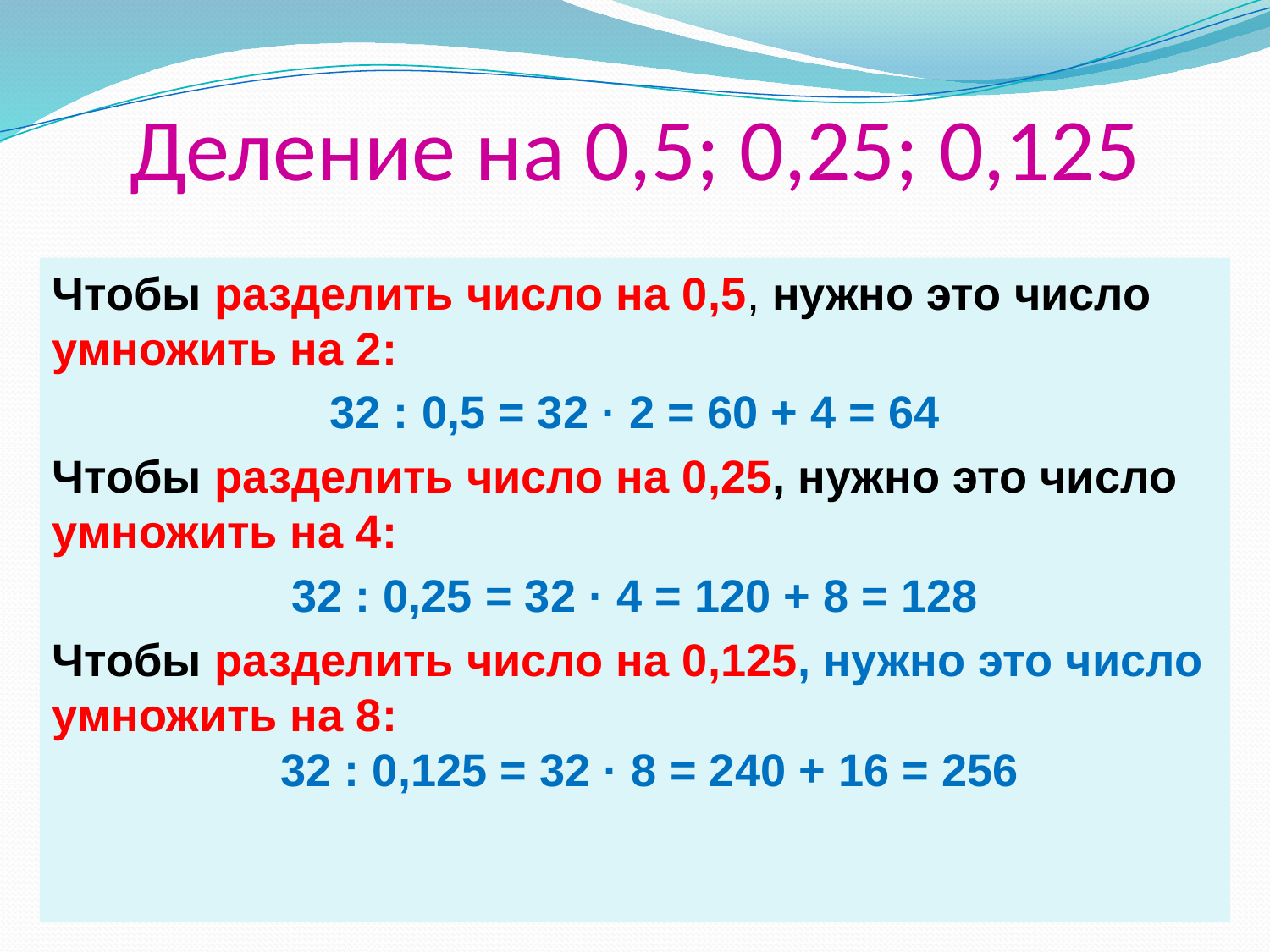

# Деление на 0,5; 0,25; 0,125
Чтобы разделить число на 0,5, нужно это число умножить на 2:
32 : 0,5 = 32 · 2 = 60 + 4 = 64
Чтобы разделить число на 0,25, нужно это число умножить на 4:
32 : 0,25 = 32 · 4 = 120 + 8 = 128
Чтобы разделить число на 0,125, нужно это число умножить на 8:
                  32 : 0,125 = 32 · 8 = 240 + 16 = 256